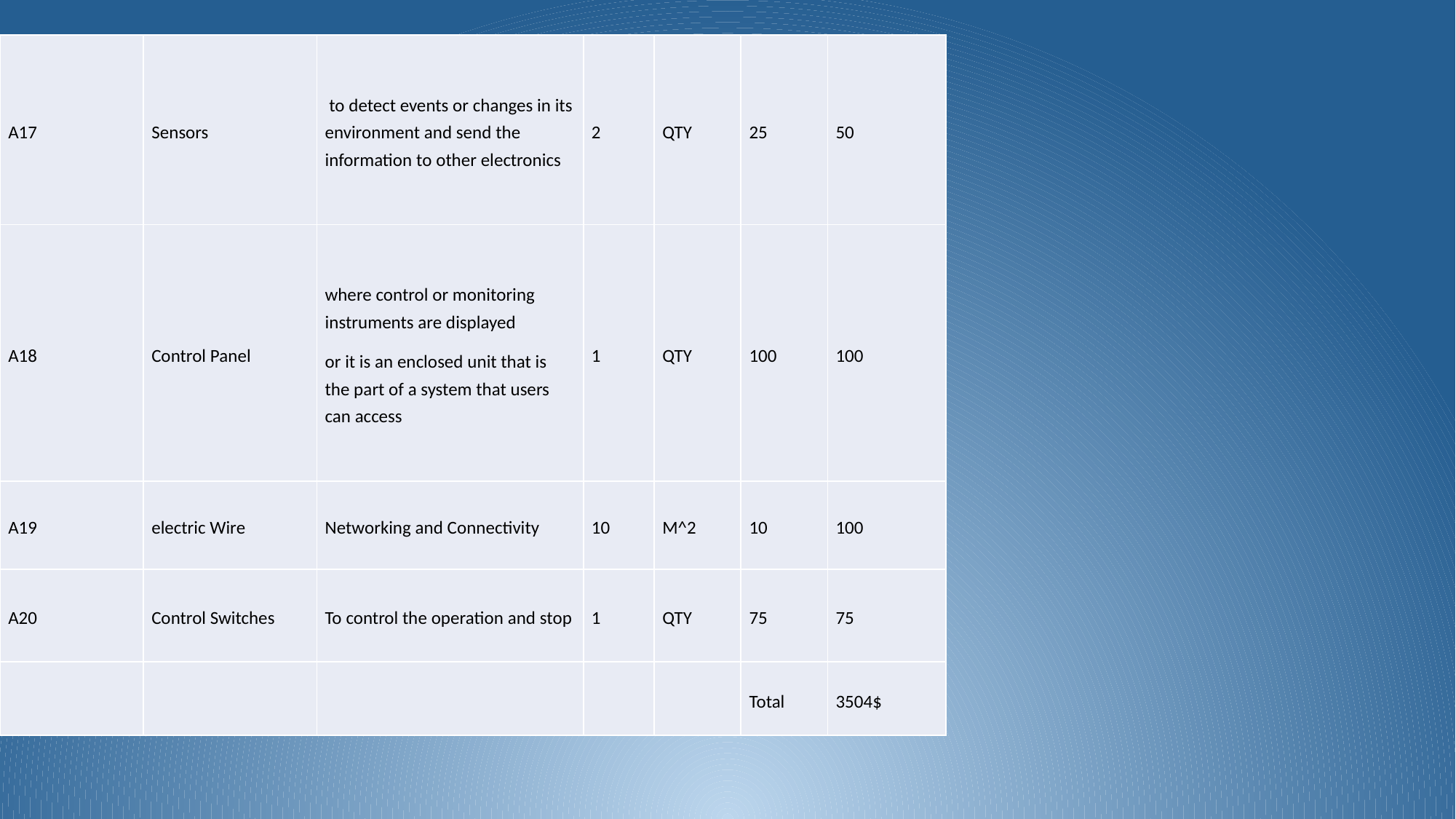

| A17 | Sensors | to detect events or changes in its environment and send the information to other electronics | 2 | QTY | 25 | 50 |
| --- | --- | --- | --- | --- | --- | --- |
| A18 | Control Panel | where control or monitoring instruments are displayed or it is an enclosed unit that is the part of a system that users can access | 1 | QTY | 100 | 100 |
| A19 | electric Wire | Networking and Connectivity | 10 | M^2 | 10 | 100 |
| A20 | Control Switches | To control the operation and stop | 1 | QTY | 75 | 75 |
|  |  |  |  |  | Total | 3504$ |